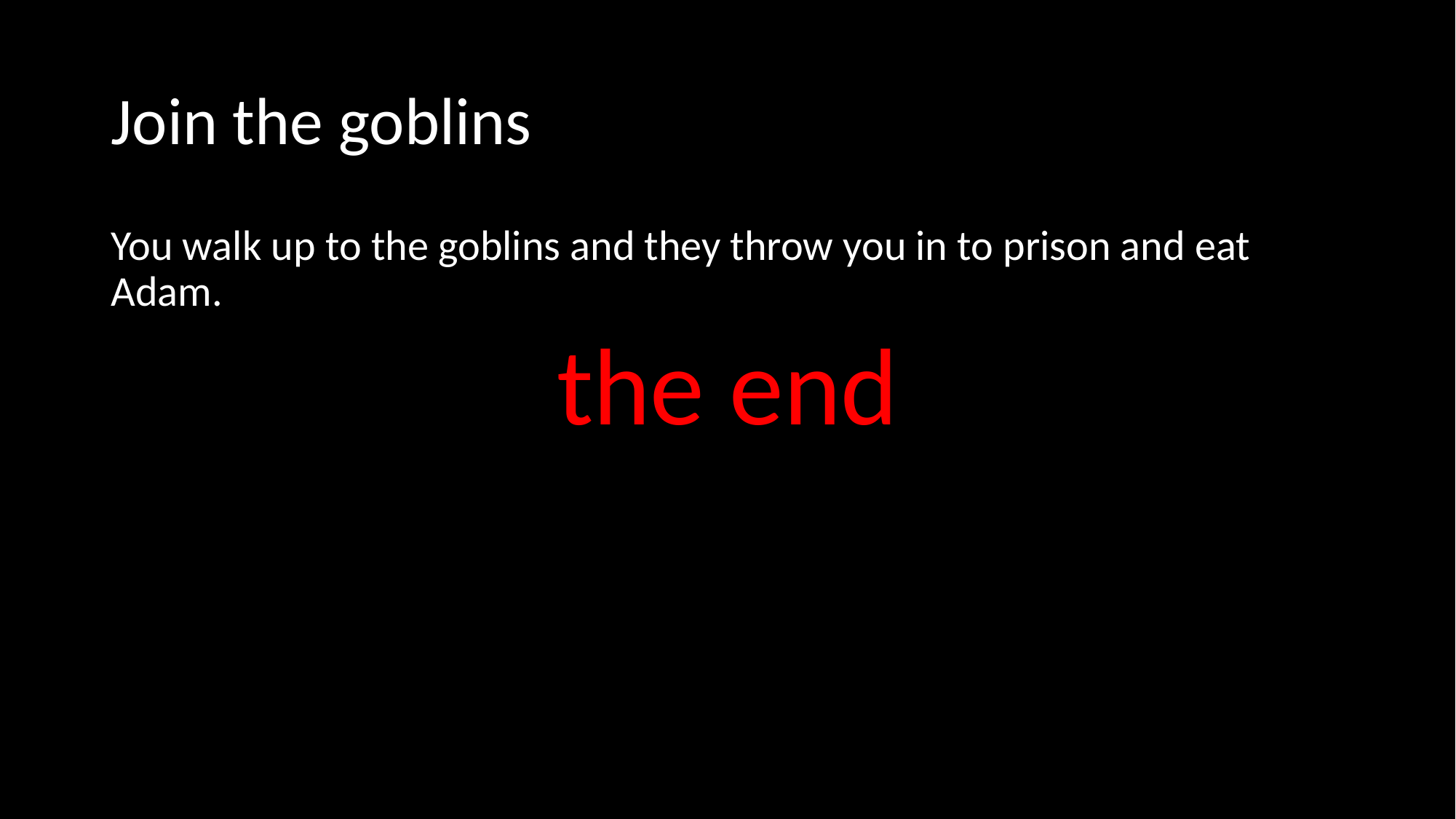

# Join the goblins
You walk up to the goblins and they throw you in to prison and eat Adam.
the end